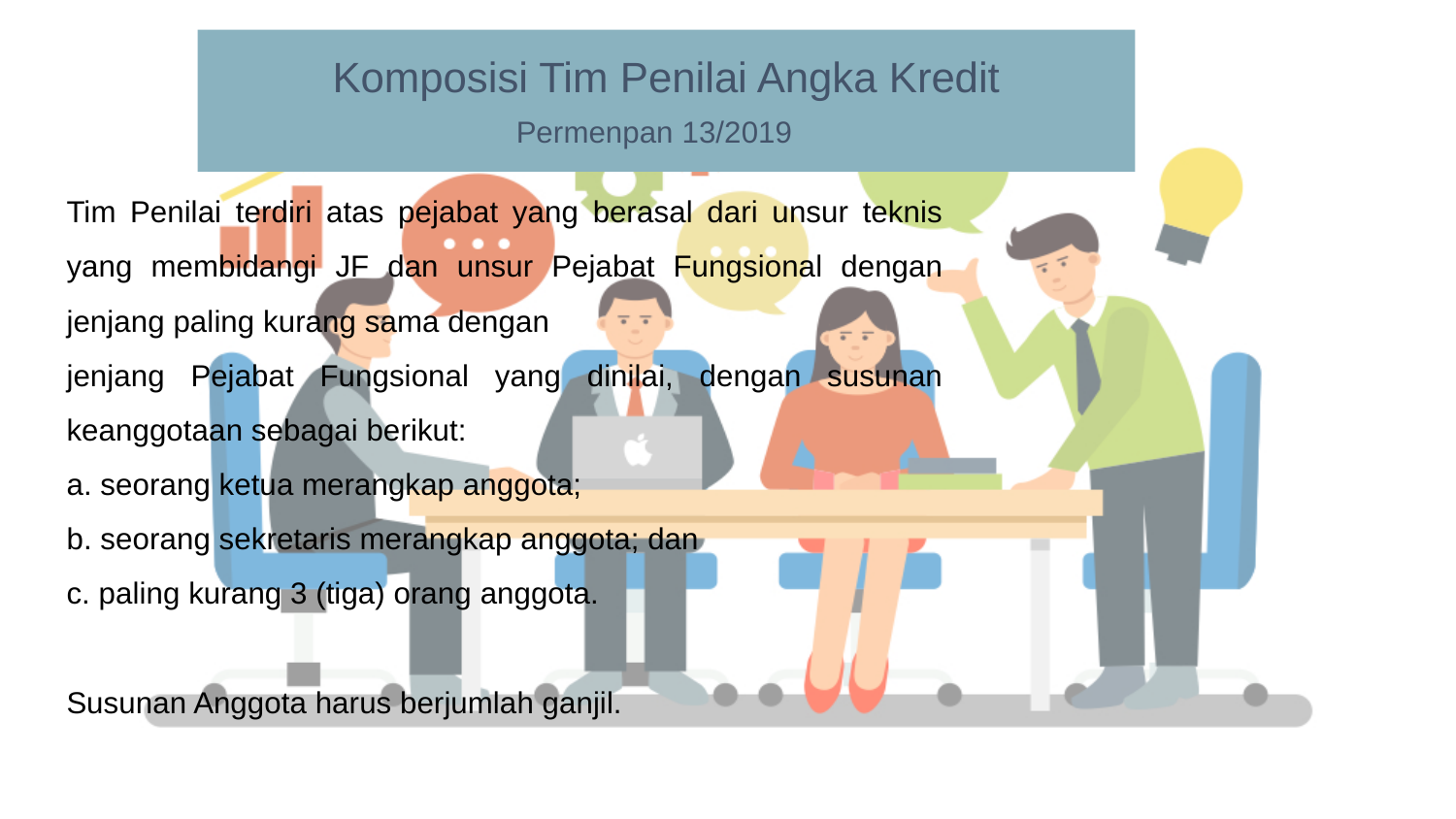

Komposisi Tim Penilai Angka Kredit
Permenpan 13/2019
Tim Penilai terdiri atas pejabat yang berasal dari unsur teknis yang membidangi JF dan unsur Pejabat Fungsional dengan jenjang paling kurang sama dengan
jenjang Pejabat Fungsional yang dinilai, dengan susunan keanggotaan sebagai berikut:
a. seorang ketua merangkap anggota;
b. seorang sekretaris merangkap anggota; dan
c. paling kurang 3 (tiga) orang anggota.

Susunan Anggota harus berjumlah ganjil.